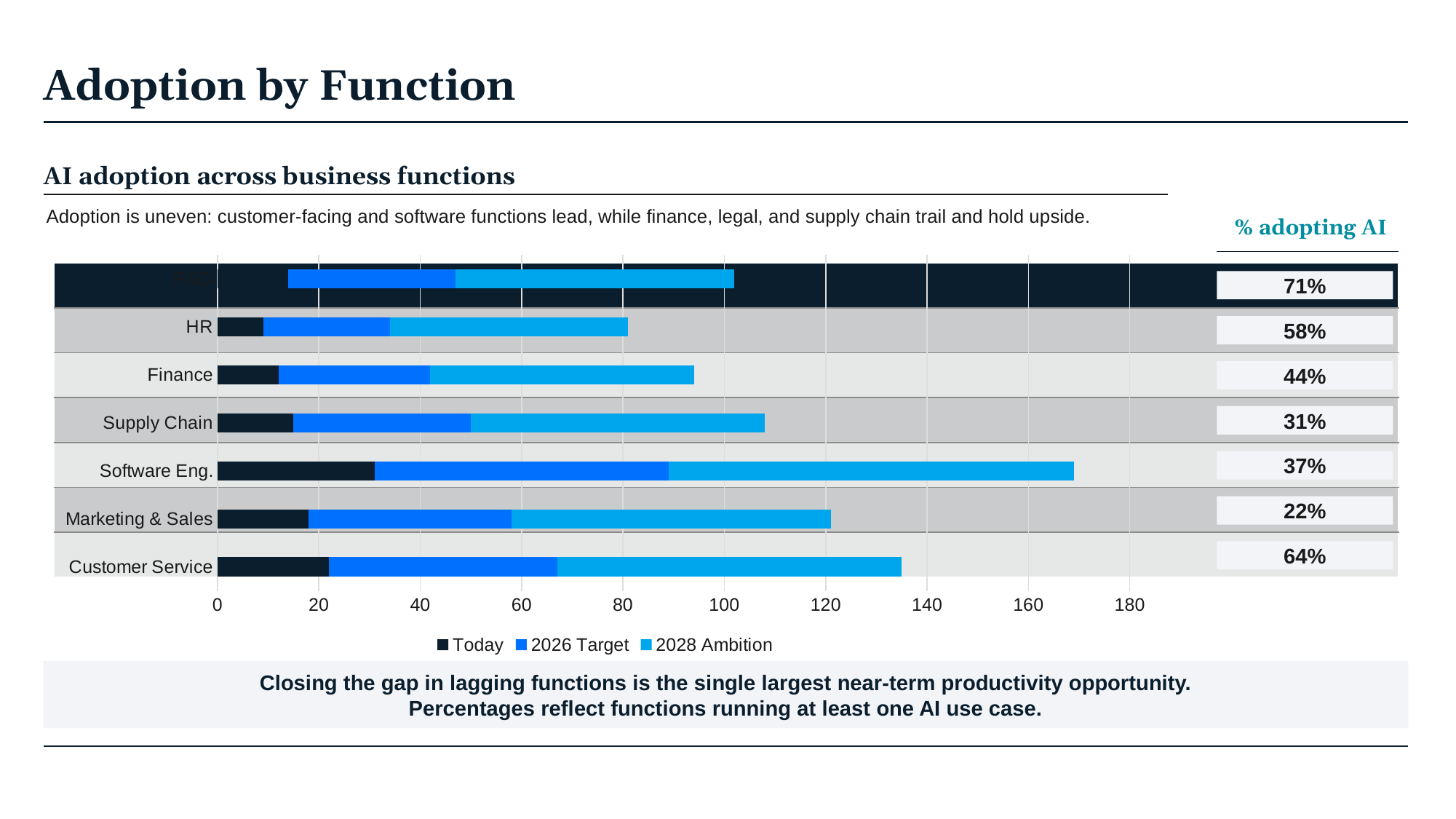

# Adoption by Function
AI adoption across business functions
Adoption is uneven: customer-facing and software functions lead, while finance, legal, and supply chain trail and hold upside.
% adopting AI

### Chart

| Category | Today | 2026 Target | 2028 Ambition |
|---|---|---|---|
| Customer Service | 22.0 | 45.0 | 68.0 |
| Marketing & Sales | 18.0 | 40.0 | 63.0 |
| Software Eng. | 31.0 | 58.0 | 80.0 |
| Supply Chain | 15.0 | 35.0 | 58.0 |
| Finance | 12.0 | 30.0 | 52.0 |
| HR | 9.0 | 25.0 | 47.0 |
| R&D | 14.0 | 33.0 | 55.0 |
|  |
| --- |
|  |
|  |
|  |
|  |
|  |
|  |
71%
58%
44%
31%
37%
22%
64%
Closing the gap in lagging functions is the single largest near-term productivity opportunity.
Percentages reflect functions running at least one AI use case.